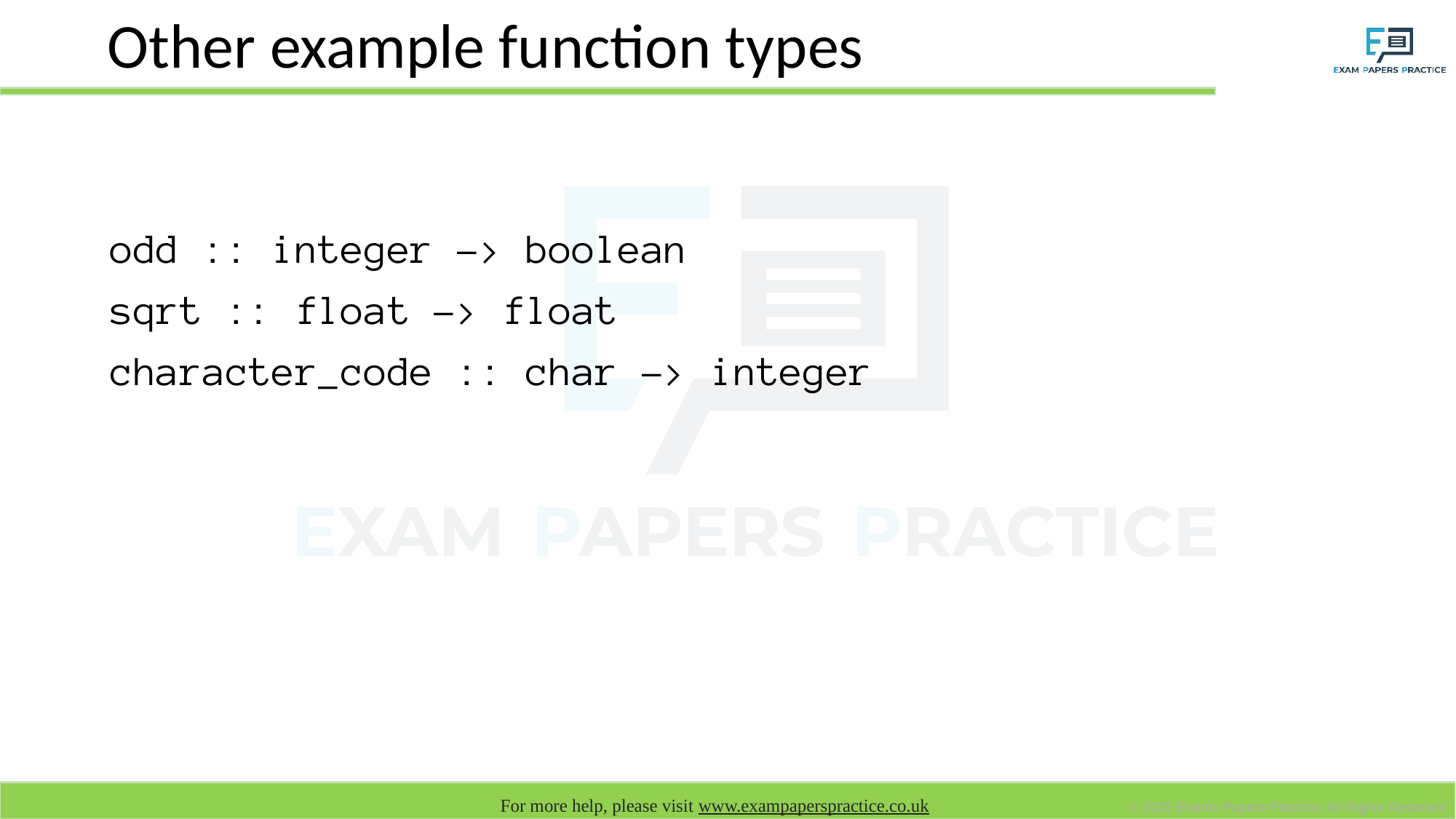

# Other example function types
odd :: integer -> boolean
sqrt :: float -> float
character_code :: char -> integer